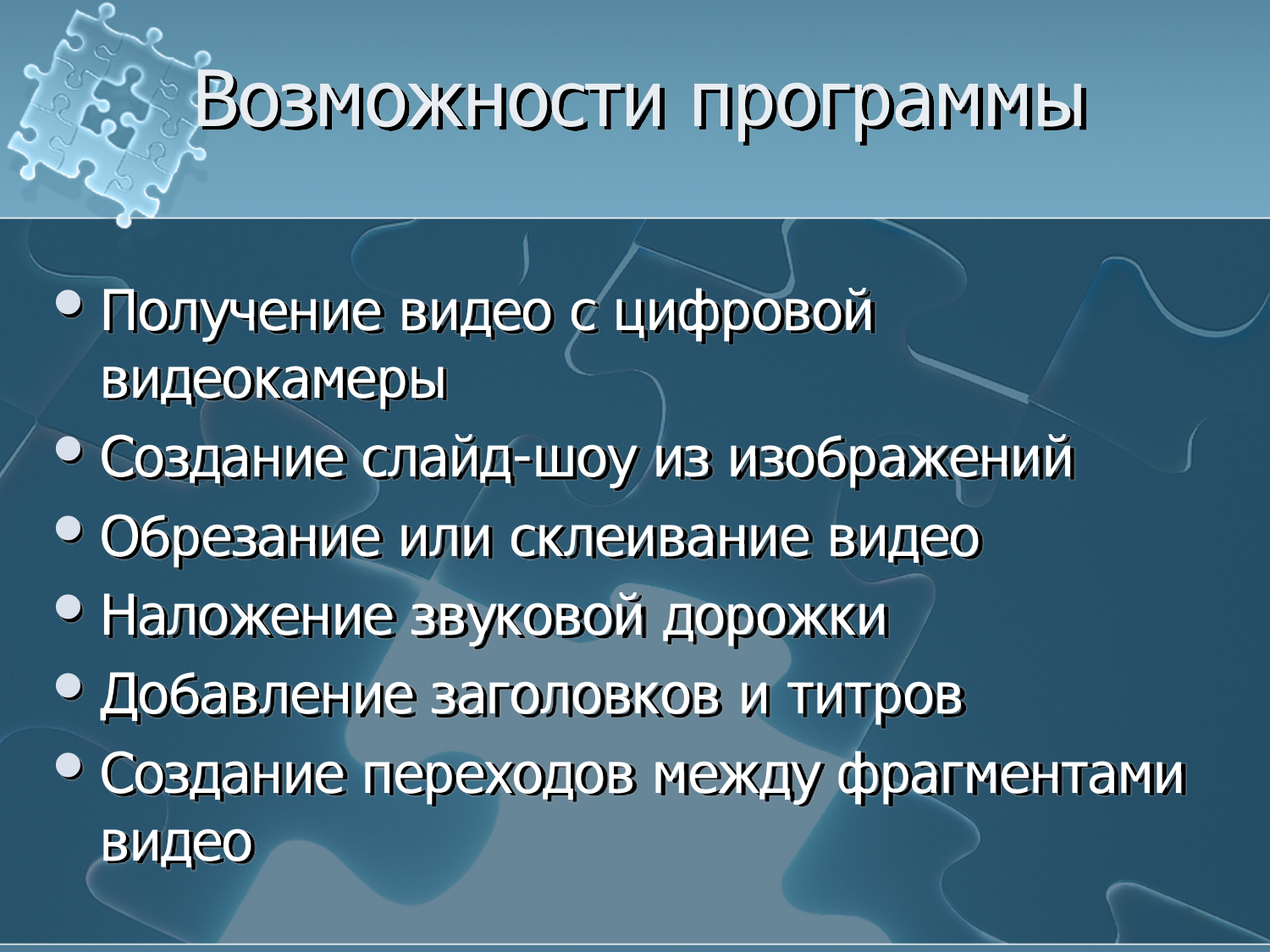

# Возможности программы
Получение видео с цифровой видеокамеры
Создание слайд-шоу из изображений
Обрезание или склеивание видео
Наложение звуковой дорожки
Добавление заголовков и титров
Создание переходов между фрагментами видео